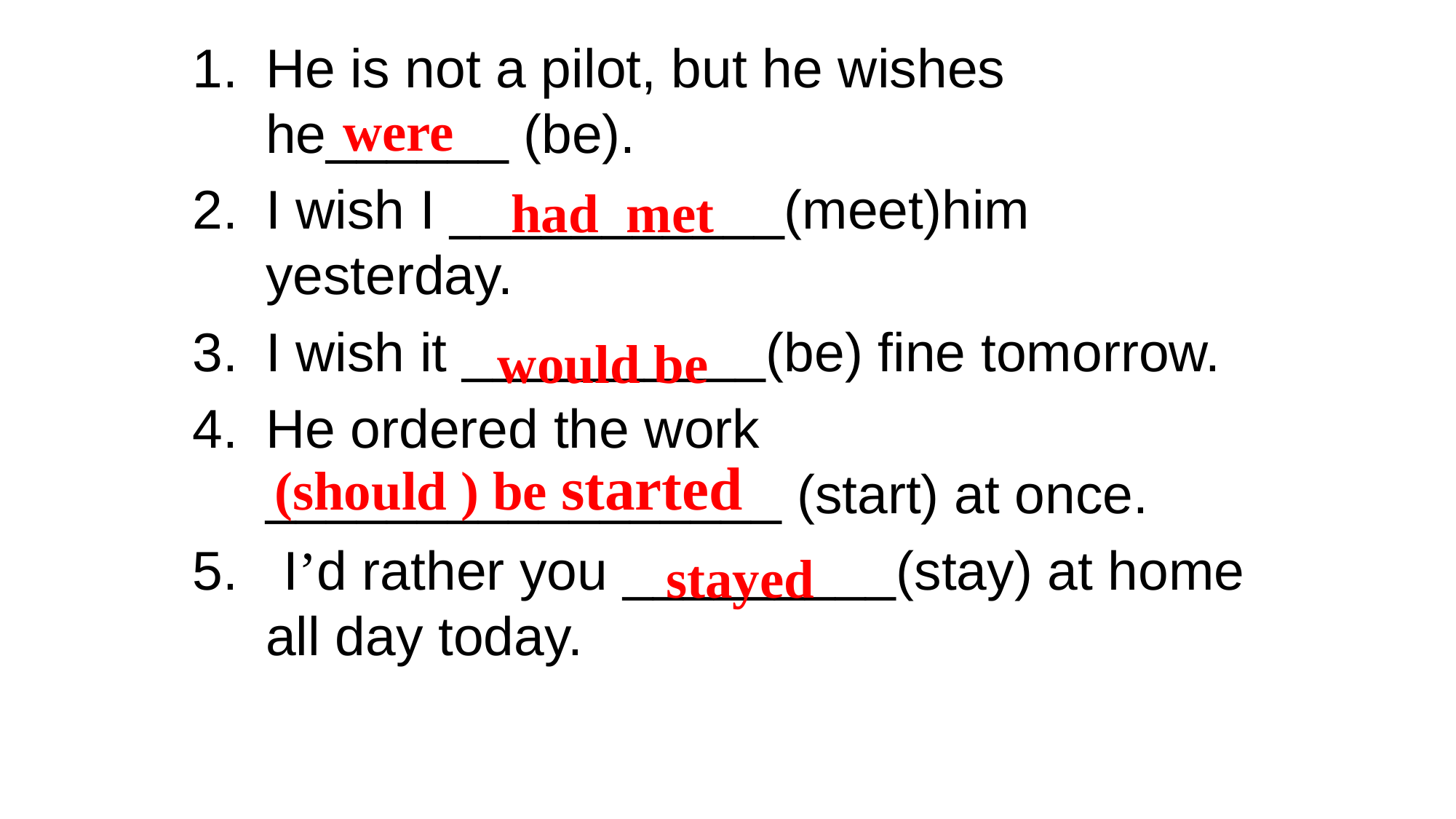

He is not a pilot, but he wishes  he______ (be).
I wish I ___________(meet)him yesterday.
I wish it __________(be) fine tomorrow.
He ordered the work _________________ (start) at once.
5.   I’d rather you _________(stay) at home all day today.
were
  had  met
would be
(should ) be started

 stayed